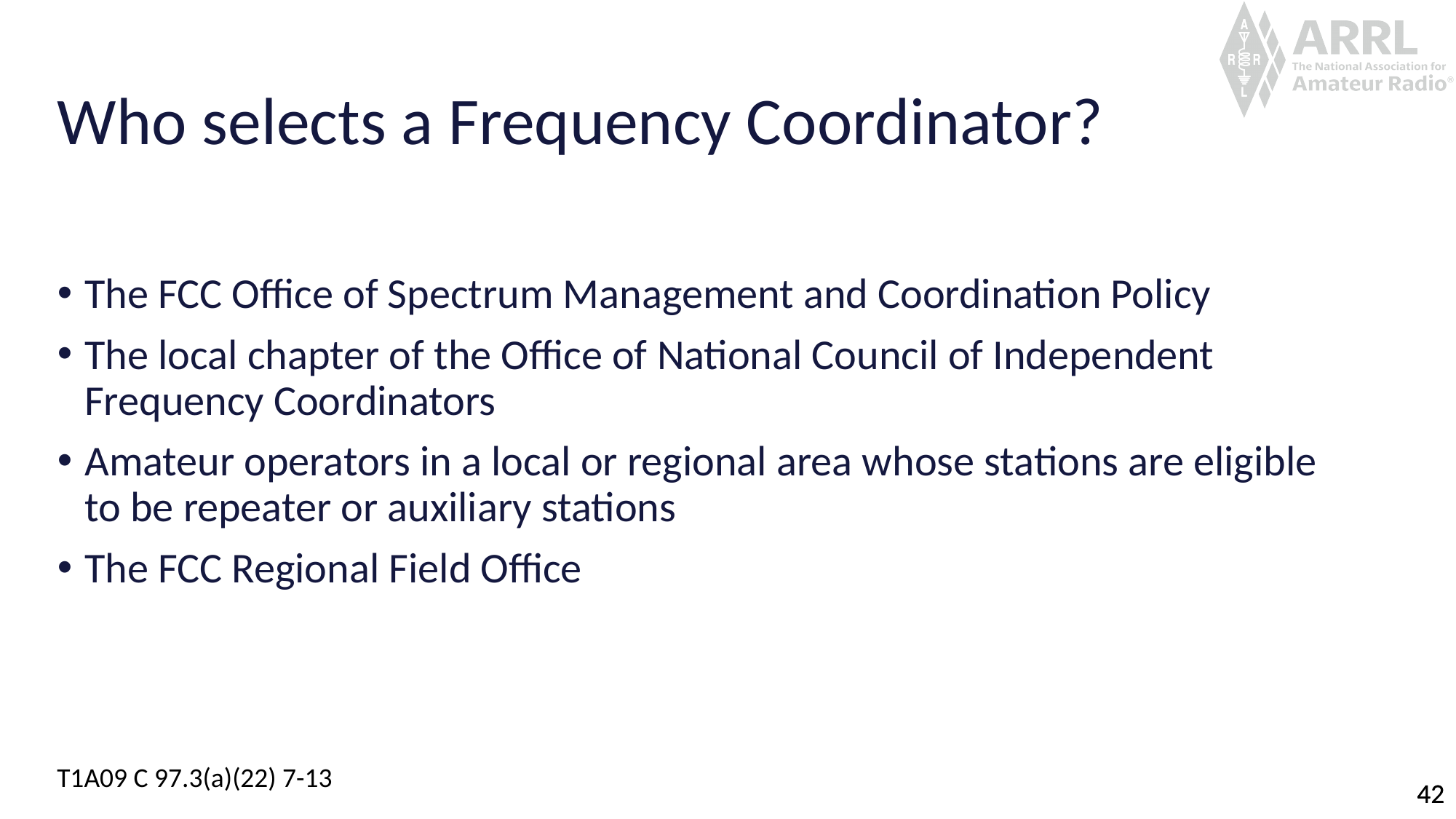

# Who selects a Frequency Coordinator?
The FCC Office of Spectrum Management and Coordination Policy
The local chapter of the Office of National Council of Independent Frequency Coordinators
Amateur operators in a local or regional area whose stations are eligible to be repeater or auxiliary stations
The FCC Regional Field Office
T1A09 C 97.3(a)(22) 7-13